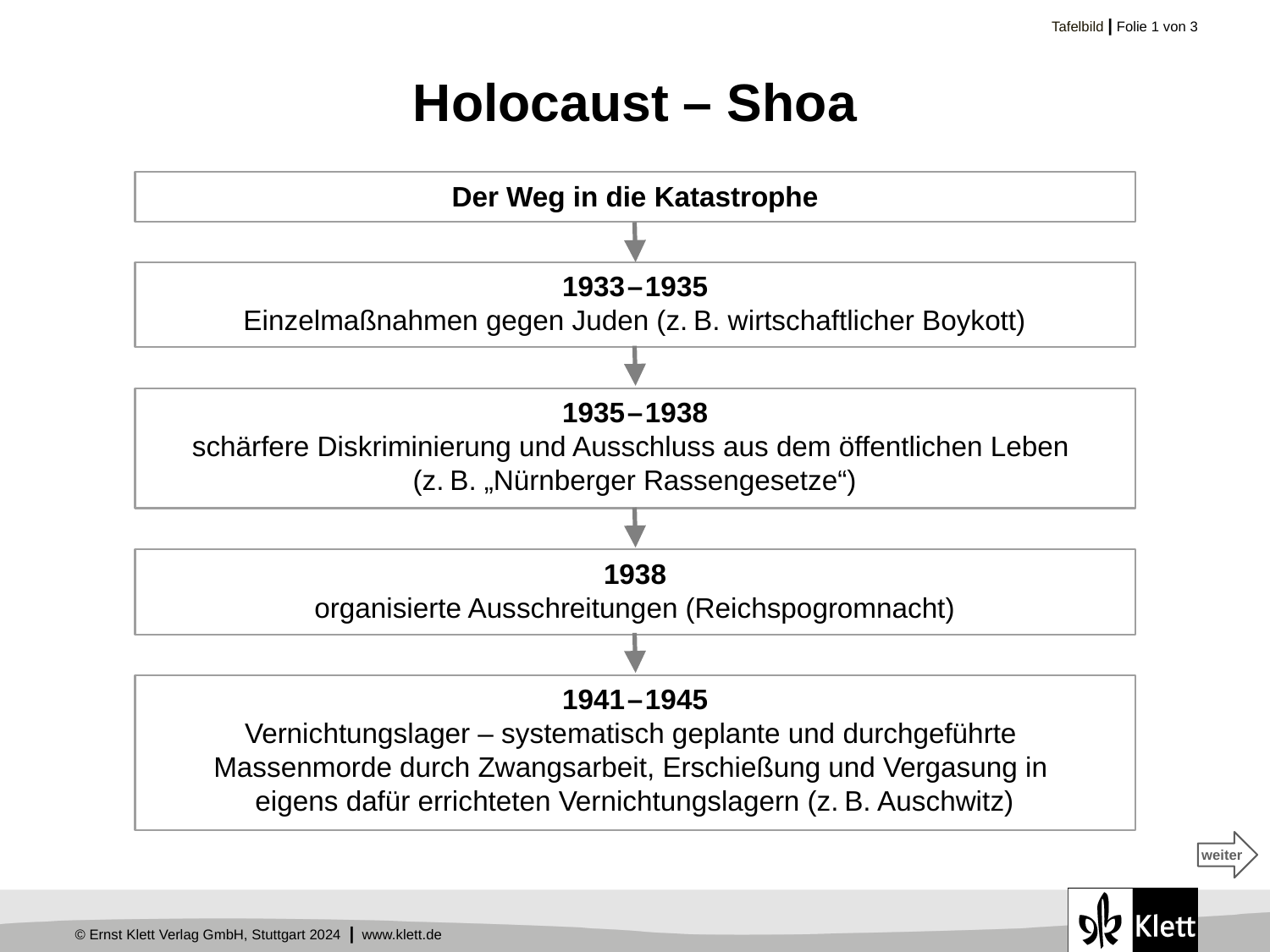

# Holocaust – Shoa
Der Weg in die Katastrophe
1933 – 1935
Einzelmaßnahmen gegen Juden (z. B. wirtschaftlicher Boykott)
1935 – 1938
schärfere Diskriminierung und Ausschluss aus dem öffentlichen Leben
(z. B. „Nürnberger Rassengesetze“)
1938
organisierte Ausschreitungen (Reichspogromnacht)
1941 – 1945
Vernichtungslager – systematisch geplante und durchgeführte
Massenmorde durch Zwangsarbeit, Erschießung und Vergasung in
eigens dafür errichteten Vernichtungslagern (z. B. Auschwitz)
weiter